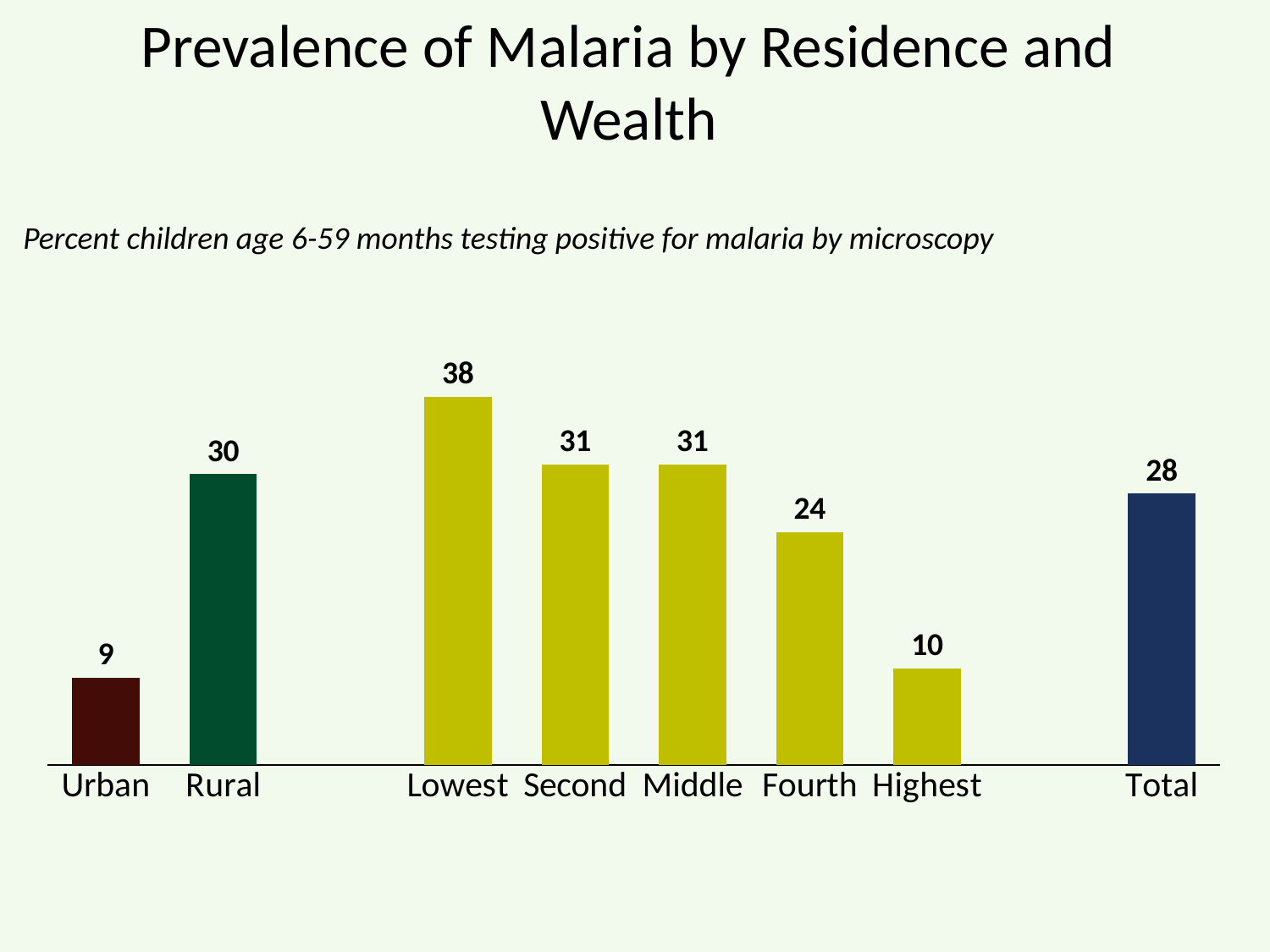

# Prevalence of Malaria by Residence and Wealth
Percent children age 6-59 months testing positive for malaria by microscopy

### Chart

| Category |  |
|---|---|
| Urban | 9.0 |
| Rural | 30.0 |
|  | None |
| Lowest | 38.0 |
| Second | 31.0 |
| Middle | 31.0 |
| Fourth | 24.0 |
| Highest | 10.0 |
|  | None |
| Total | 28.0 |